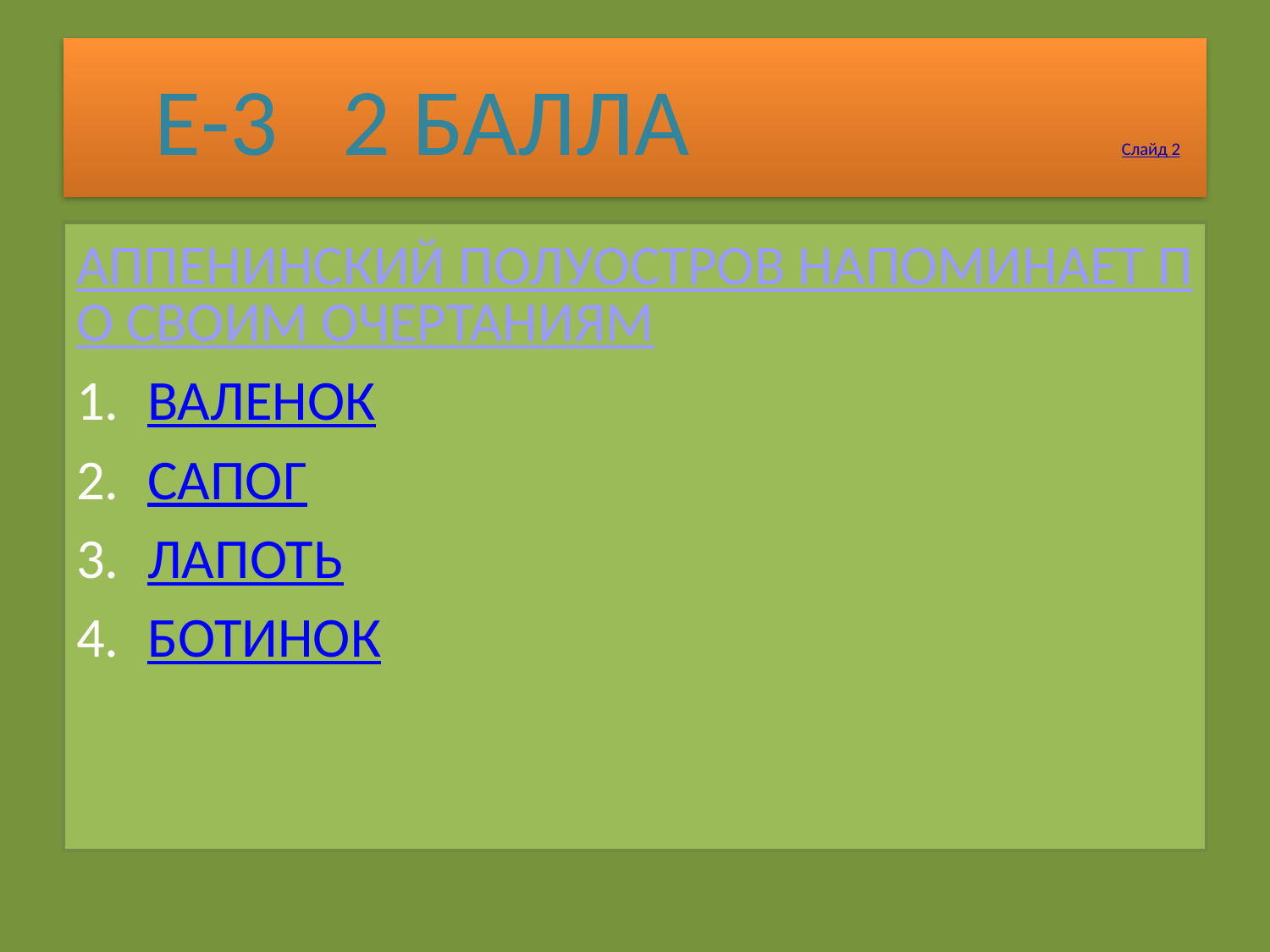

# Е-3   2 БАЛЛА                    Слайд 2
АППЕНИНСКИЙ ПОЛУОСТРОВ НАПОМИНАЕТ ПО СВОИМ ОЧЕРТАНИЯМ
ВАЛЕНОК
САПОГ
ЛАПОТЬ
БОТИНОК